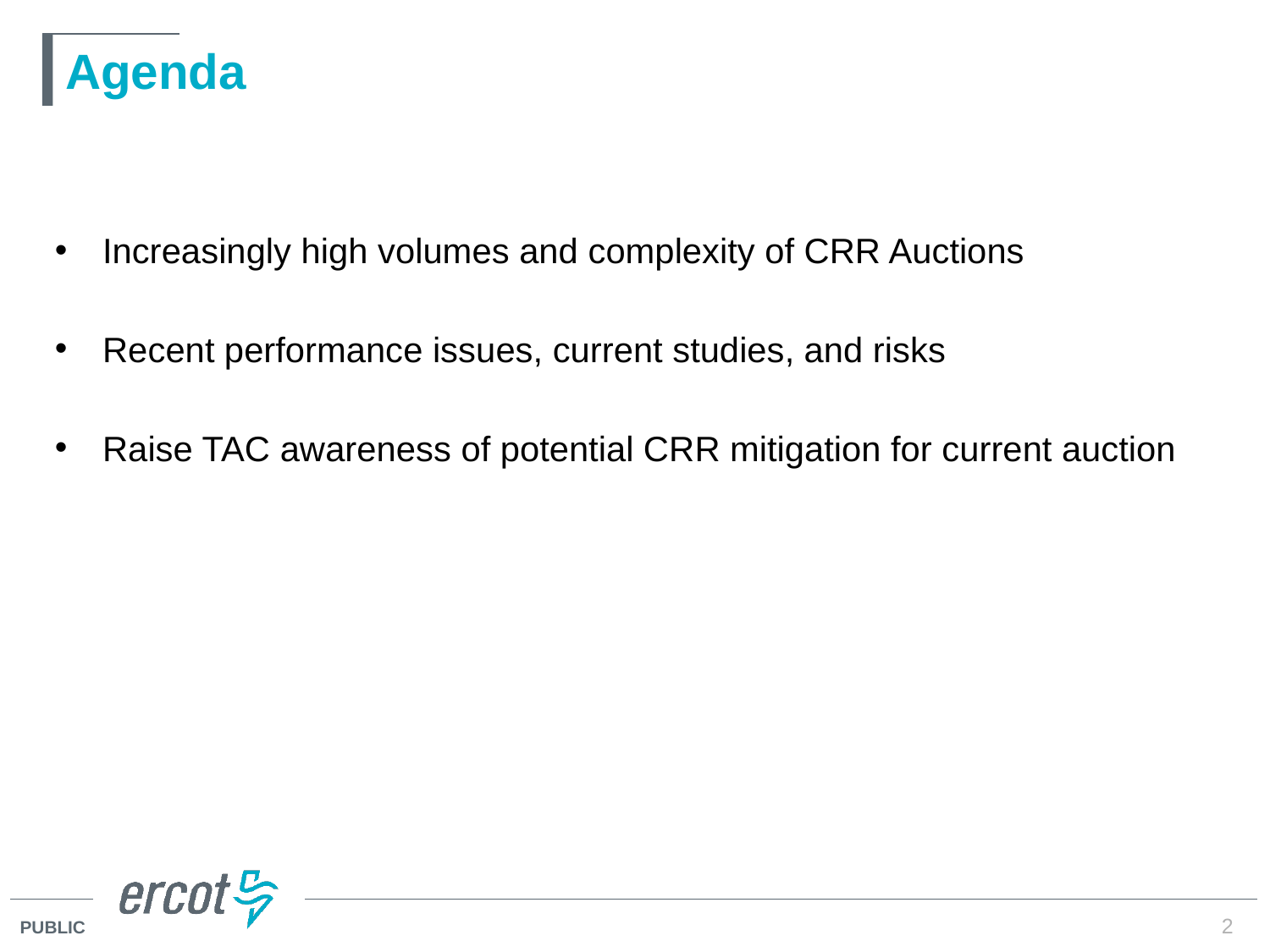

# Agenda
Increasingly high volumes and complexity of CRR Auctions

Recent performance issues, current studies, and risks

Raise TAC awareness of potential CRR mitigation for current auction

2